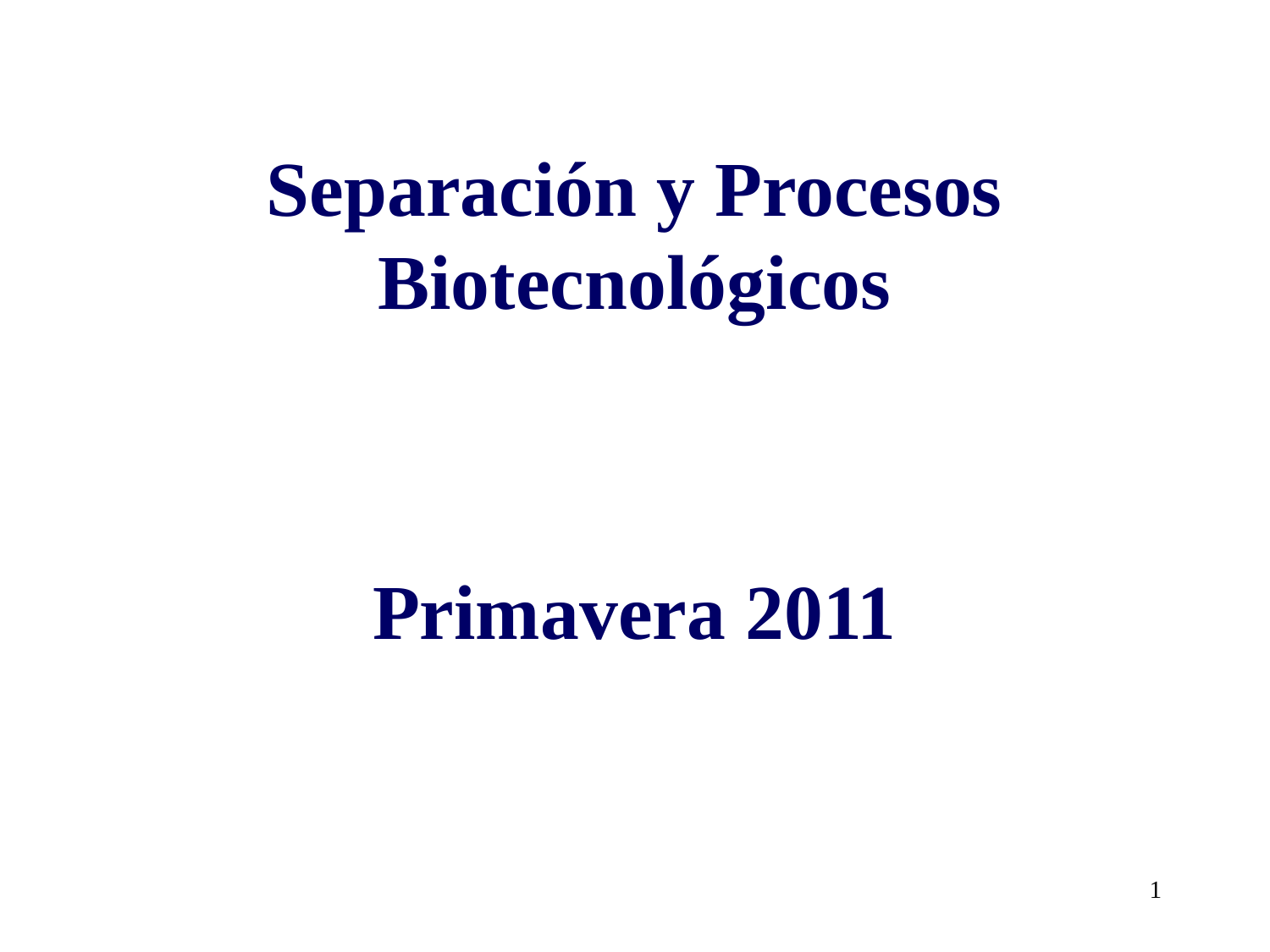

# Separación y Procesos Biotecnológicos Primavera 2011
1